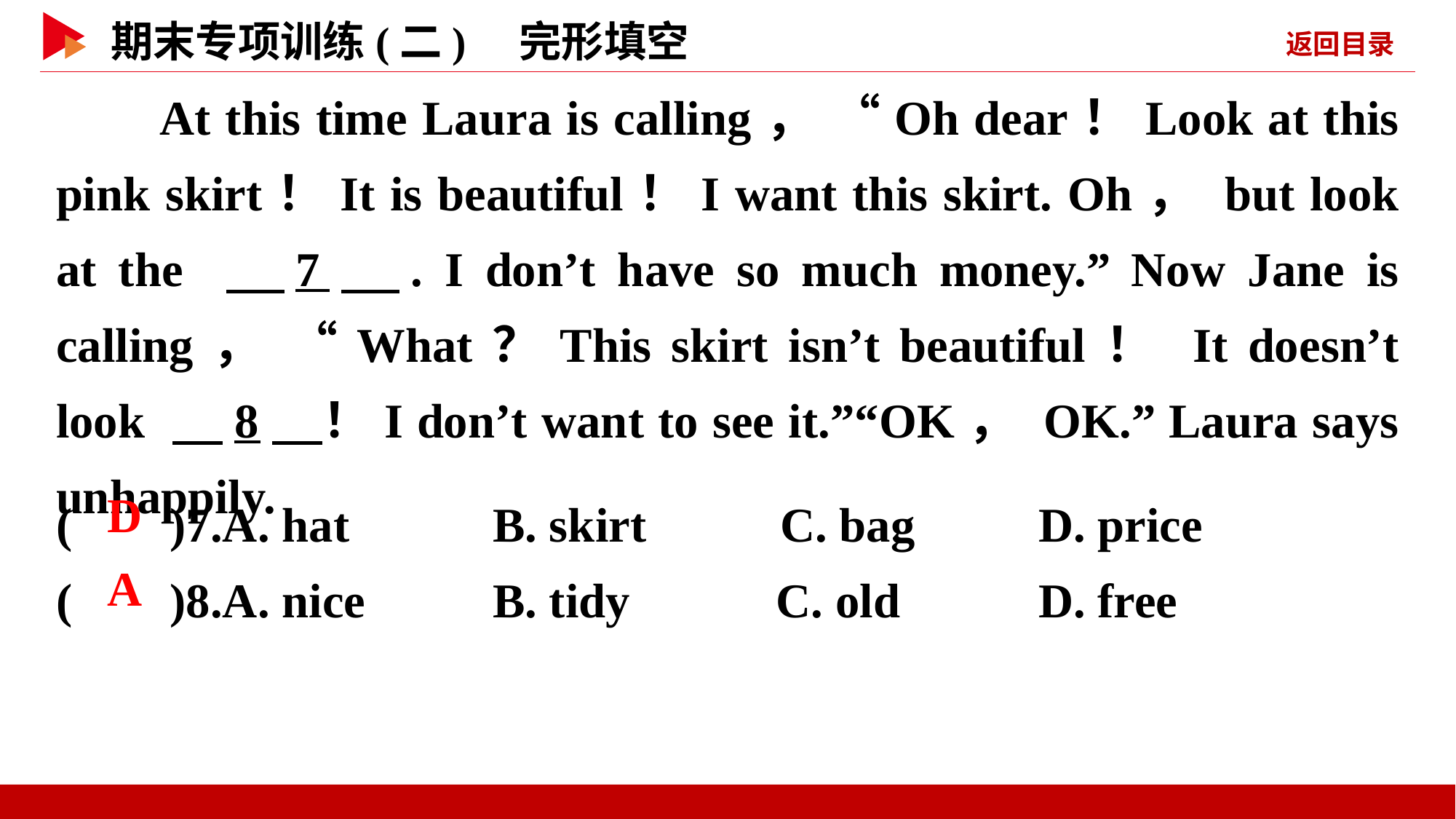

At this time Laura is calling， “Oh dear！Look at this pink skirt！It is beautiful！I want this skirt. Oh， but look at the 　7　. I don’t have so much money.” Now Jane is calling， “What？This skirt isn’t beautiful！ It doesn’t look 　8　！I don’t want to see it.”“OK， OK.” Laura says unhappily.

(        )7.A. hat    	B. skirt           C. bag      	D. price
(        )8.A. nice    	B. tidy            C. old        	D. free
   D
   A